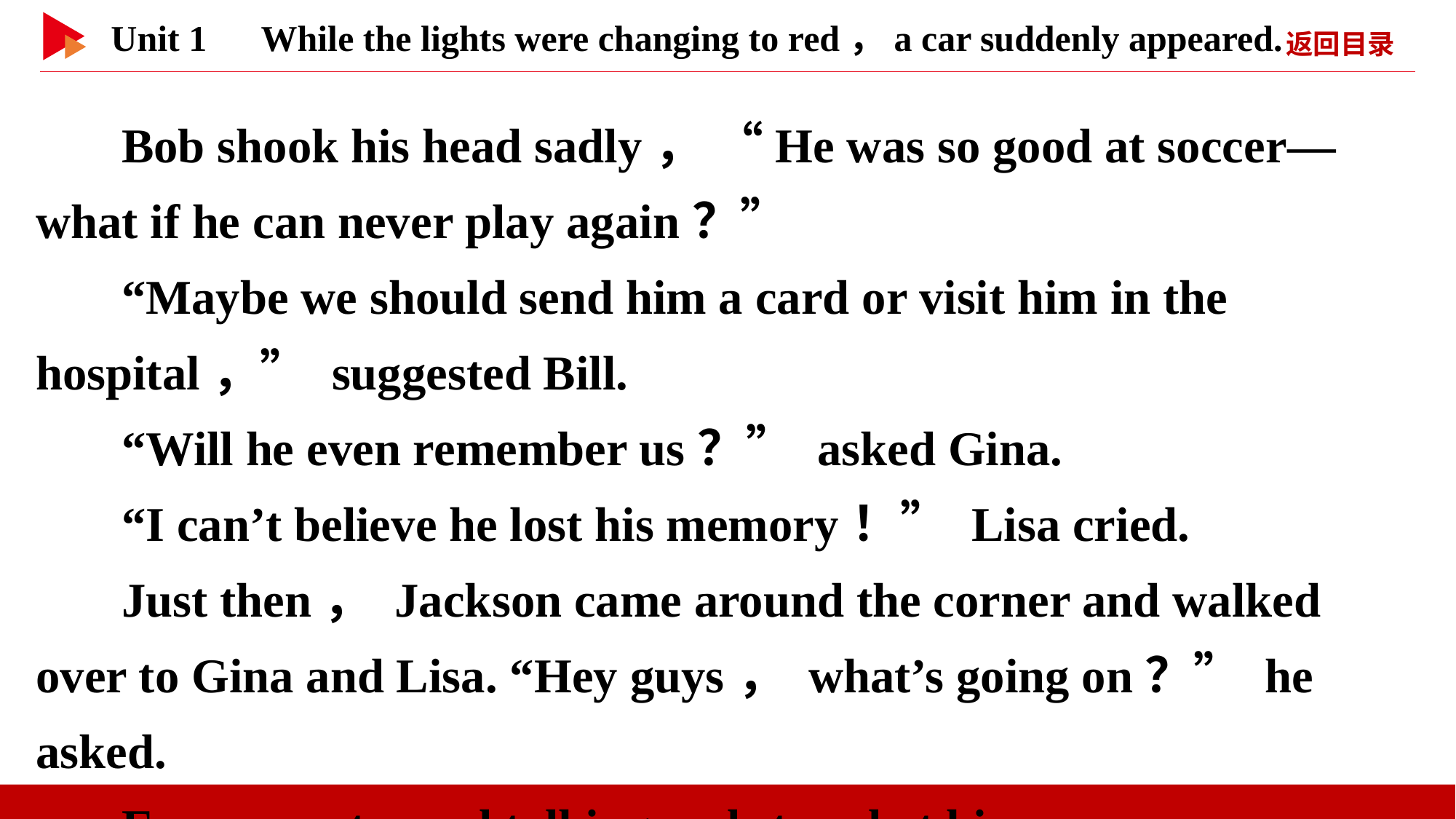

Bob shook his head sadly， “He was so good at soccer—what if he can never play again？”
“Maybe we should send him a card or visit him in the hospital，” suggested Bill.
“Will he even remember us？” asked Gina.
“I can’t believe he lost his memory！” Lisa cried.
Just then， Jackson came around the corner and walked over to Gina and Lisa. “Hey guys， what’s going on？” he asked.
Everyone stopped talking and stared at him.